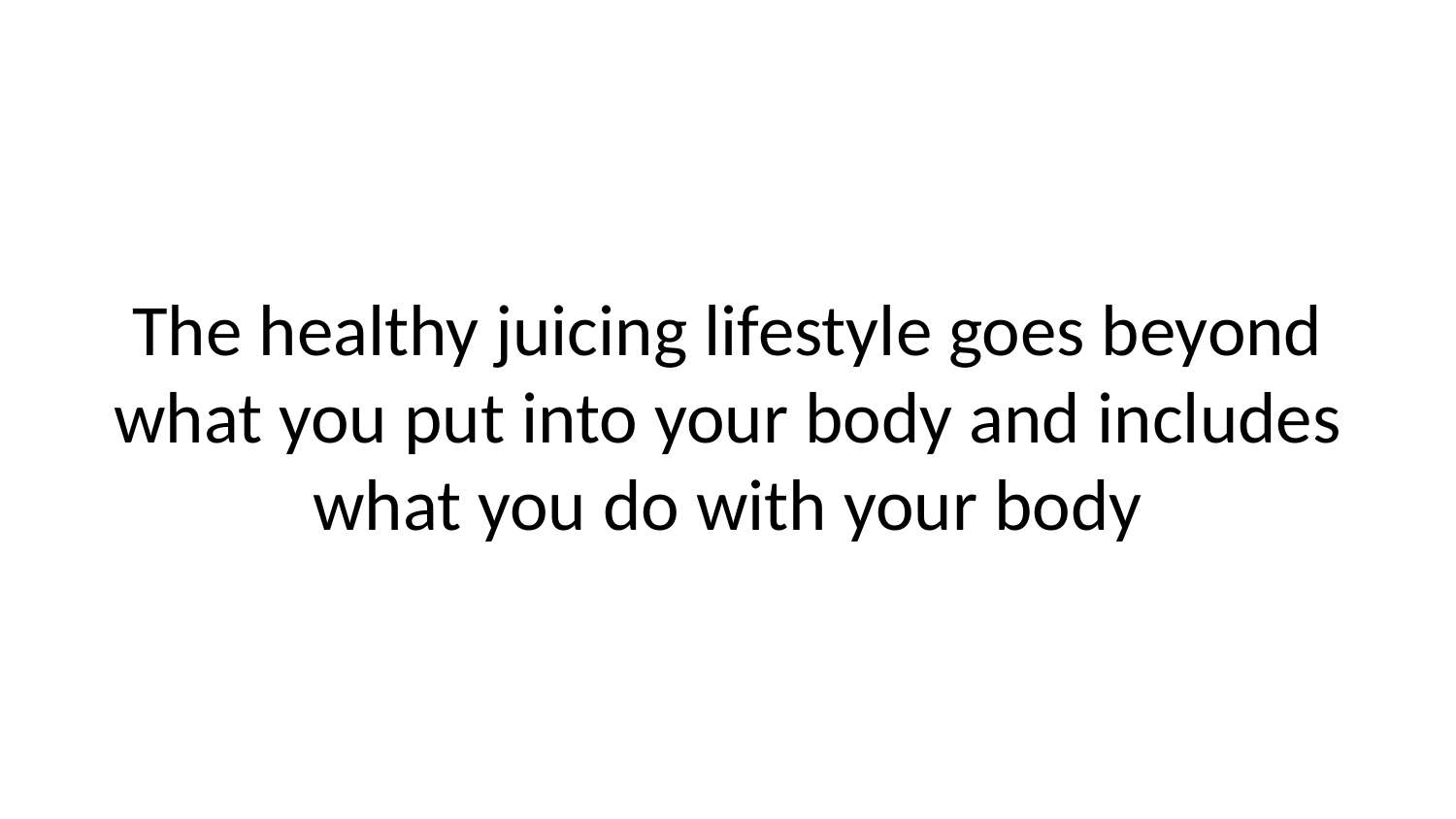

The healthy juicing lifestyle goes beyond what you put into your body and includes what you do with your body